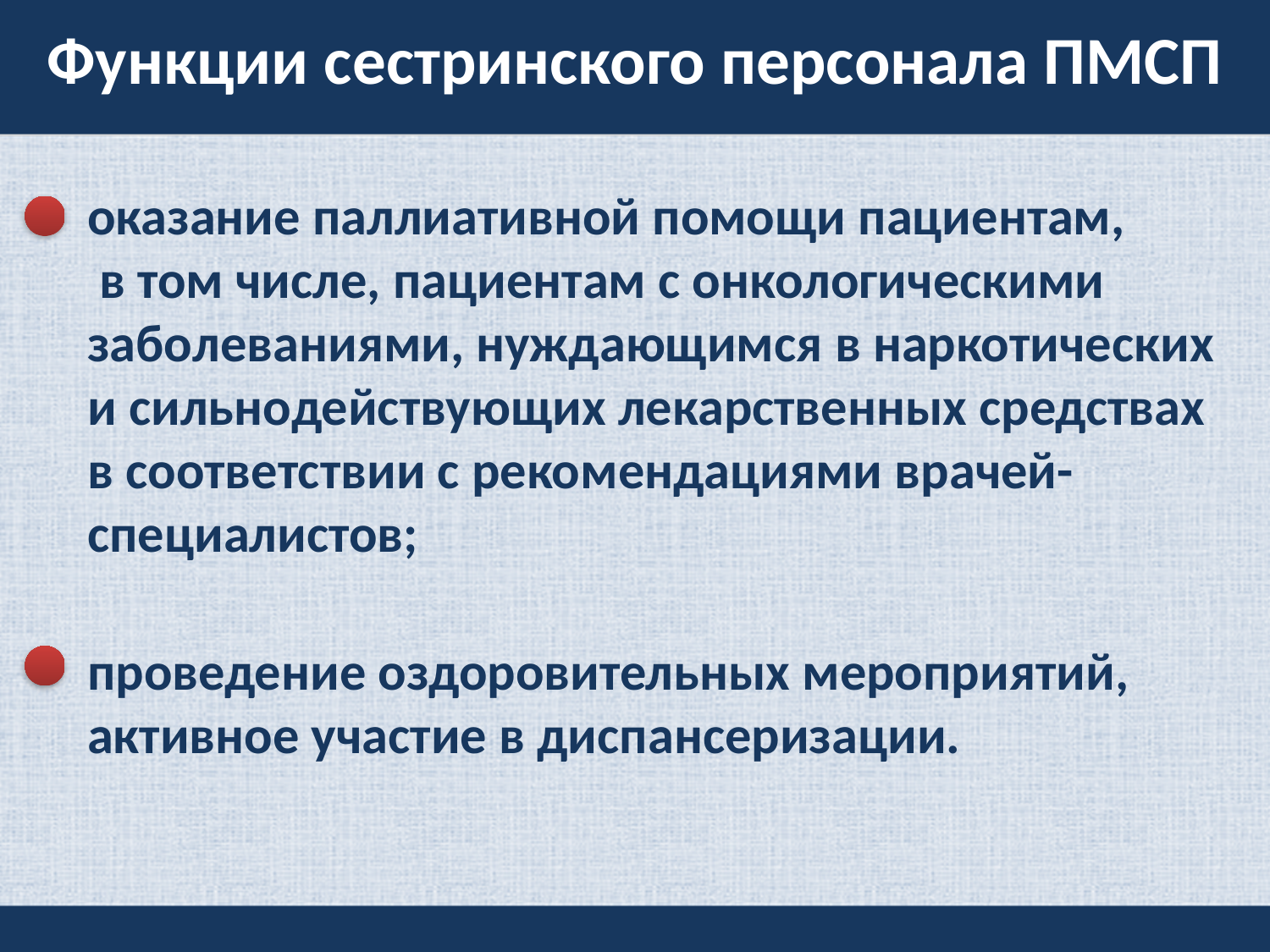

Функции сестринского персонала ПМСП
оказание паллиативной помощи пациентам,          в том числе, пациентам с онкологическими заболеваниями, нуждающимся в наркотических и сильнодействующих лекарственных средствах в соответствии с рекомендациями врачей-специалистов;
проведение оздоровительных мероприятий, активное участие в диспансеризации.